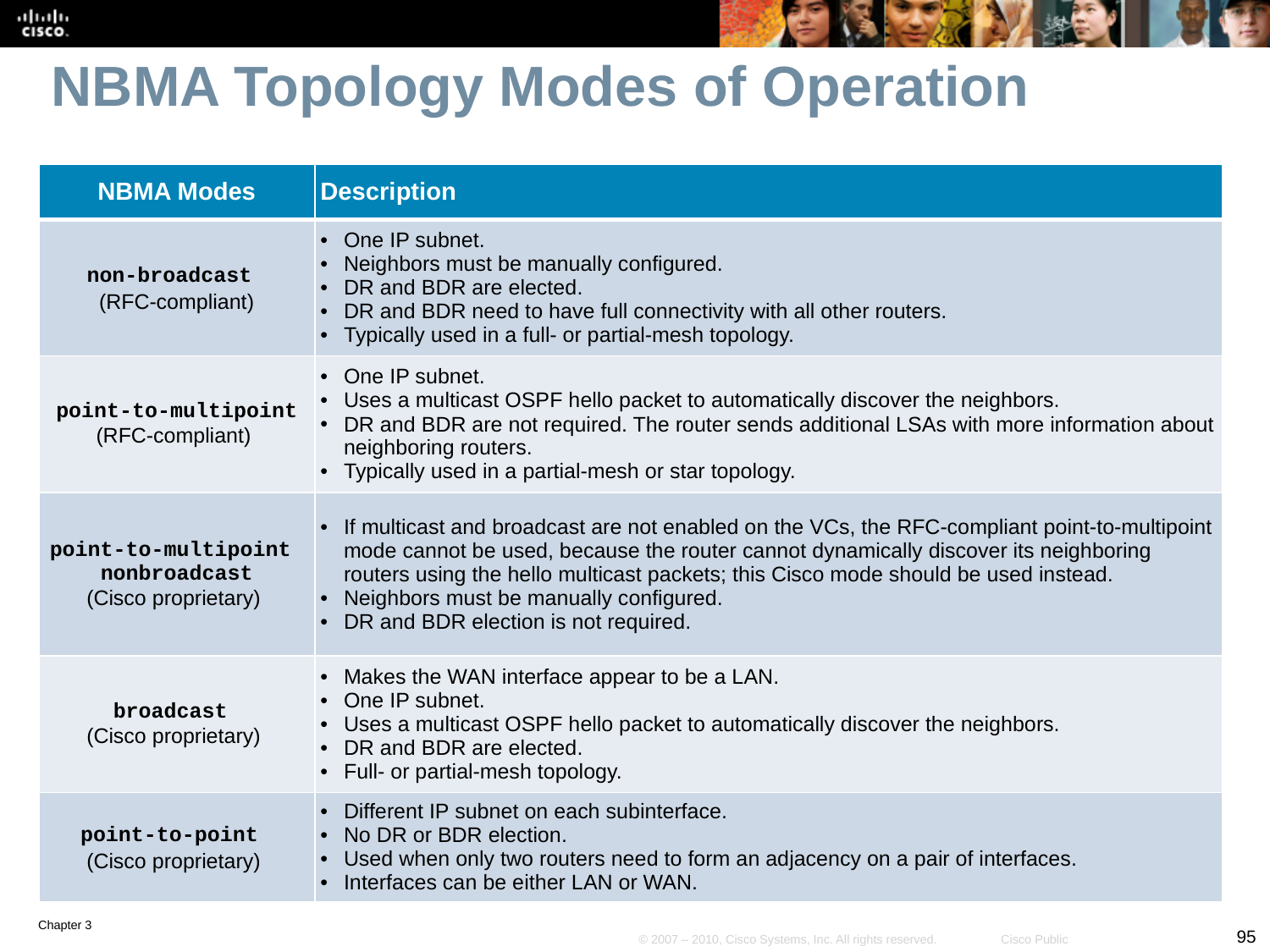

# NBMA Topology Modes of Operation
| NBMA Modes | Description |
| --- | --- |
| non-broadcast (RFC-compliant) | One IP subnet. Neighbors must be manually configured. DR and BDR are elected. DR and BDR need to have full connectivity with all other routers. Typically used in a full- or partial-mesh topology. |
| point-to-multipoint (RFC-compliant) | One IP subnet. Uses a multicast OSPF hello packet to automatically discover the neighbors. DR and BDR are not required. The router sends additional LSAs with more information about neighboring routers. Typically used in a partial-mesh or star topology. |
| point-to-multipoint nonbroadcast (Cisco proprietary) | If multicast and broadcast are not enabled on the VCs, the RFC-compliant point-to-multipoint mode cannot be used, because the router cannot dynamically discover its neighboring routers using the hello multicast packets; this Cisco mode should be used instead. Neighbors must be manually configured. DR and BDR election is not required. |
| broadcast (Cisco proprietary) | Makes the WAN interface appear to be a LAN. One IP subnet. Uses a multicast OSPF hello packet to automatically discover the neighbors. DR and BDR are elected. Full- or partial-mesh topology. |
| point-to-point (Cisco proprietary) | Different IP subnet on each subinterface. No DR or BDR election. Used when only two routers need to form an adjacency on a pair of interfaces. Interfaces can be either LAN or WAN. |